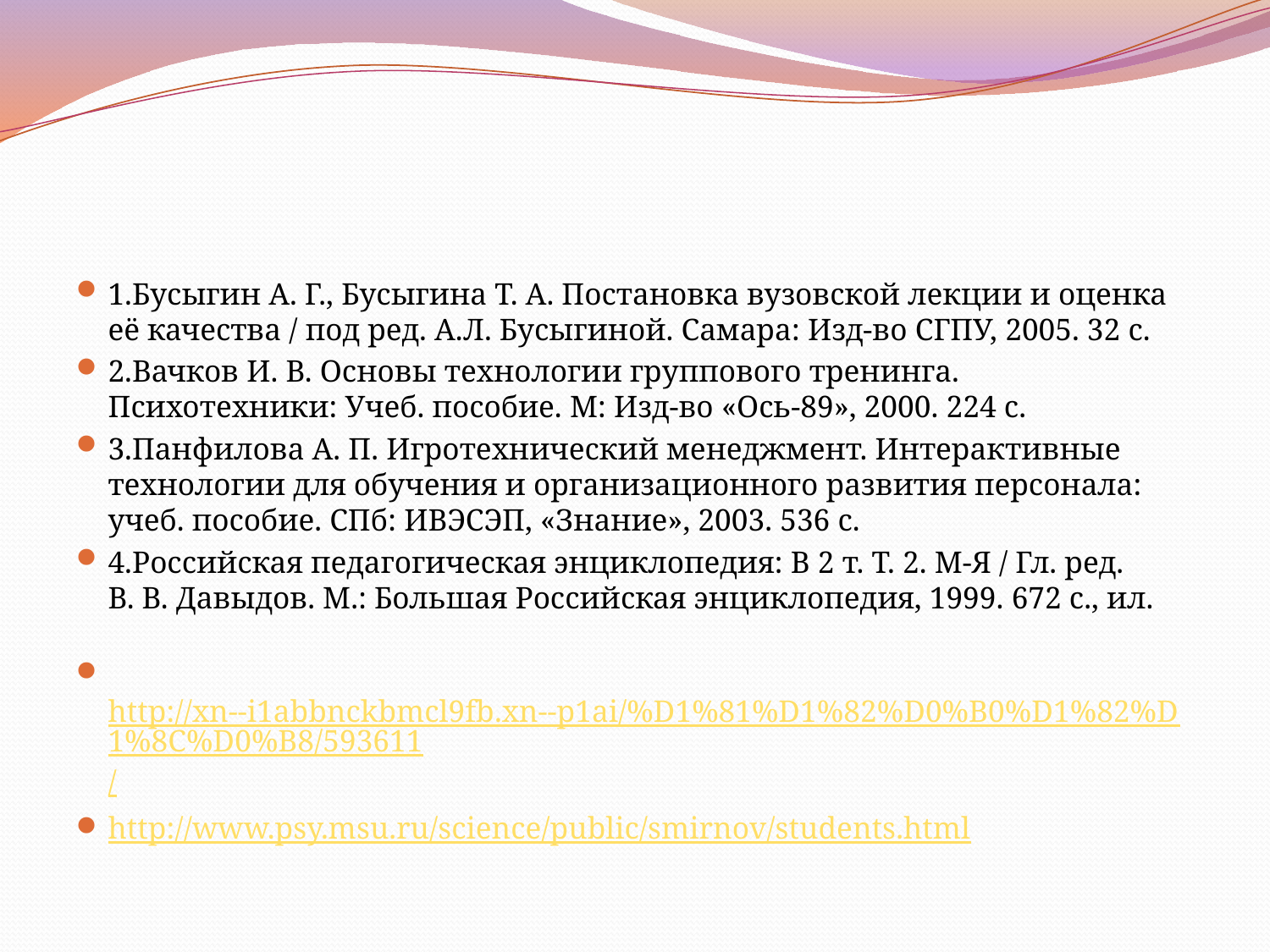

#
1.Бусыгин А. Г., Бусыгина Т. А. Постановка вузовской лекции и оценка её качества / под ред. А.Л. Бусыгиной. Самара: Изд-во СГПУ, 2005. 32 с.
2.Вачков И. В. Основы технологии группового тренинга. Психотехники: Учеб. пособие. М: Изд-во «Ось-89», 2000. 224 с.
3.Панфилова А. П. Игротехнический менеджмент. Интерактивные технологии для обучения и организационного развития персонала: учеб. пособие. СПб: ИВЭСЭП, «Знание», 2003. 536 с.
4.Российская педагогическая энциклопедия: В 2 т. Т. 2. М-Я / Гл. ред. В. В. Давыдов. М.: Большая Российская энциклопедия, 1999. 672 с., ил.
 http://xn--i1abbnckbmcl9fb.xn--p1ai/%D1%81%D1%82%D0%B0%D1%82%D1%8C%D0%B8/593611/
http://www.psy.msu.ru/science/public/smirnov/students.html